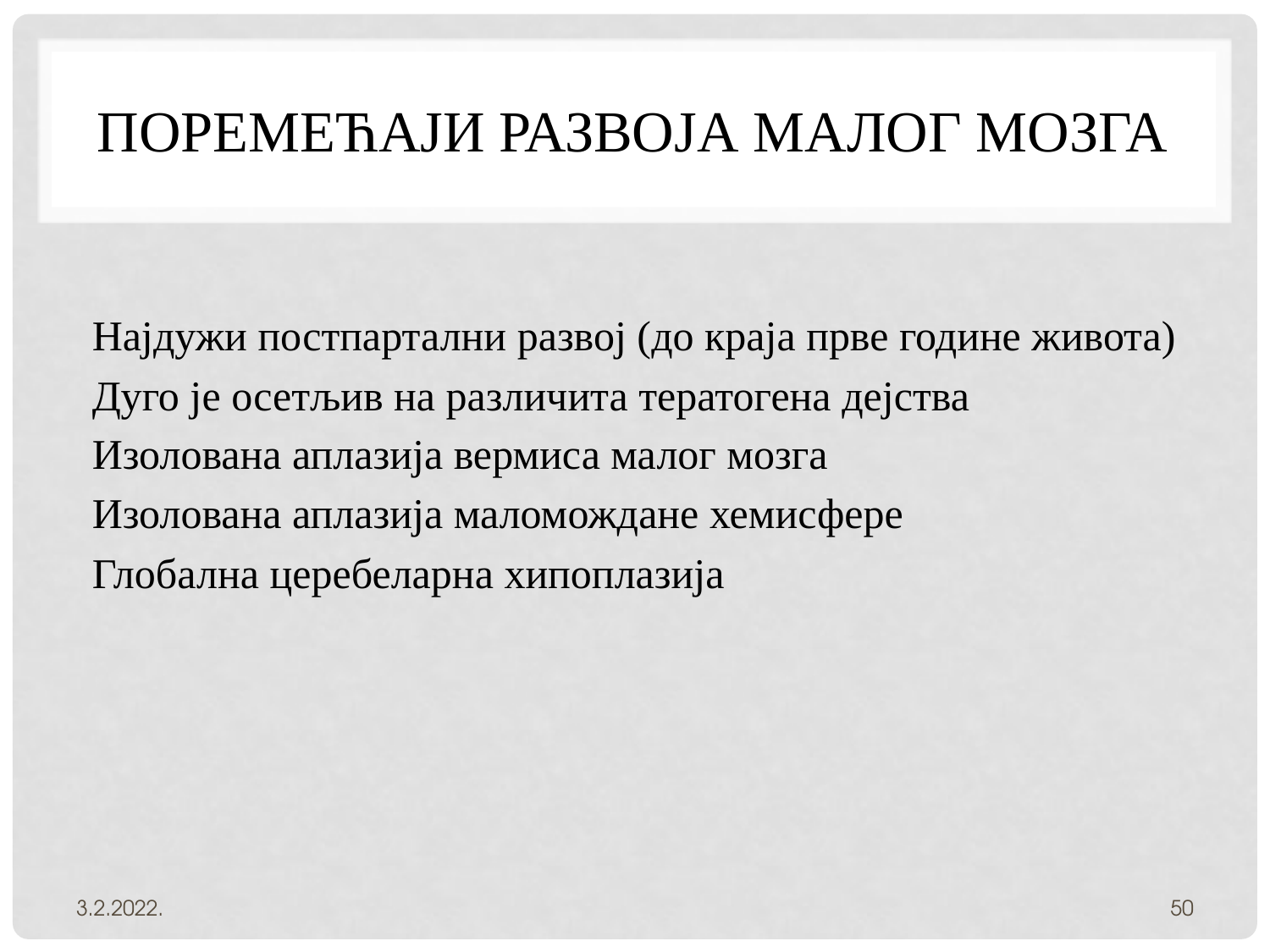

# Поремећаји развоја малог мозга

Најдужи постпартални развој (до краја прве године живота)
Дуго је осетљив на различита тератогена дејства
Изолована аплазија вермиса малог мозга
Изолована аплазија маломождане хемисфере
Глобална церебеларна хипоплазија
3.2.2022.
50